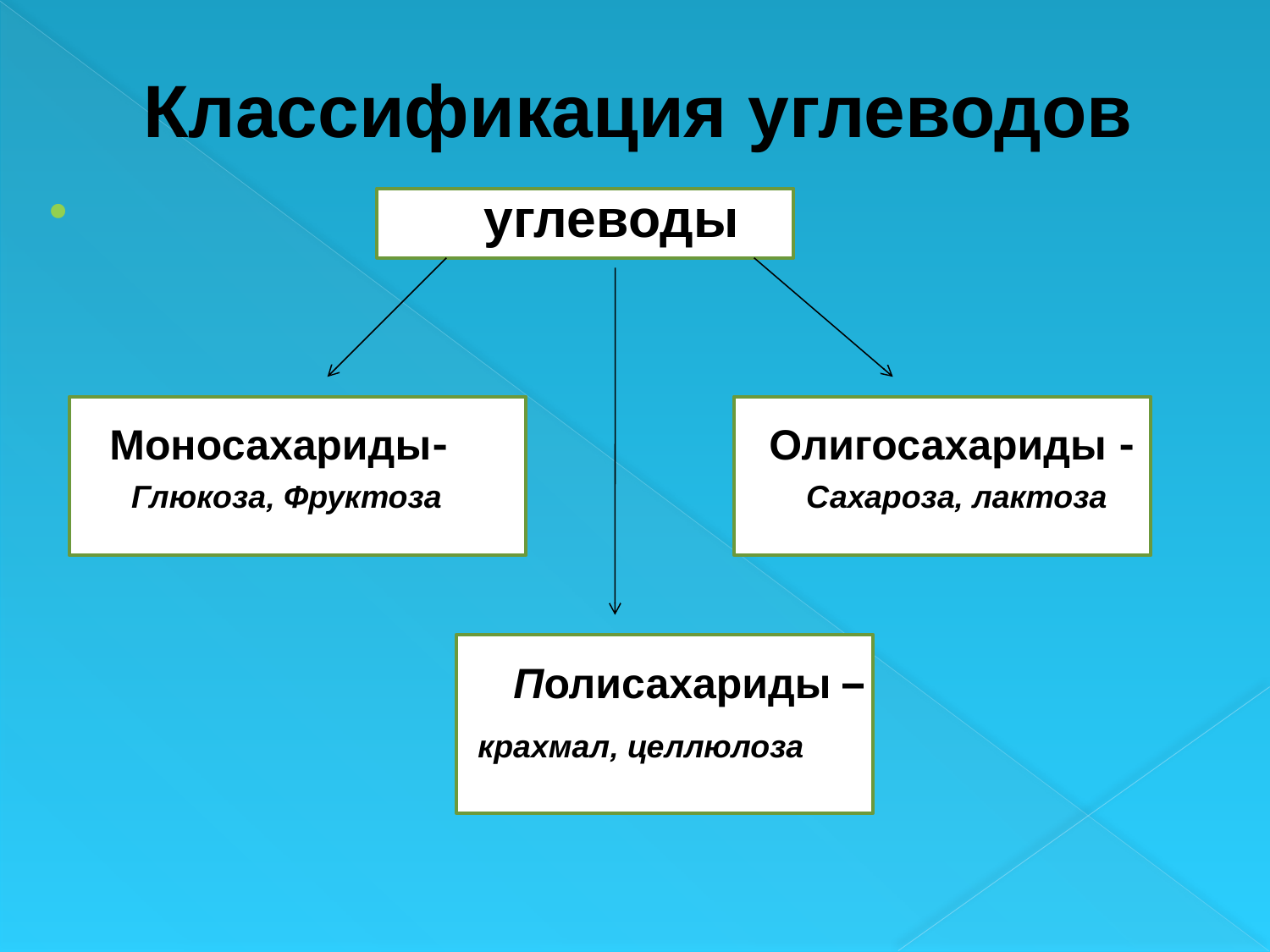

# Классификация углеводов
                          углеводы

    Моносахариды-                           Олигосахариды -
         Глюкоза, Фруктоза                                         Сахароза, лактоза

                                                    Полисахариды –
                                    крахмал, целлюлоза